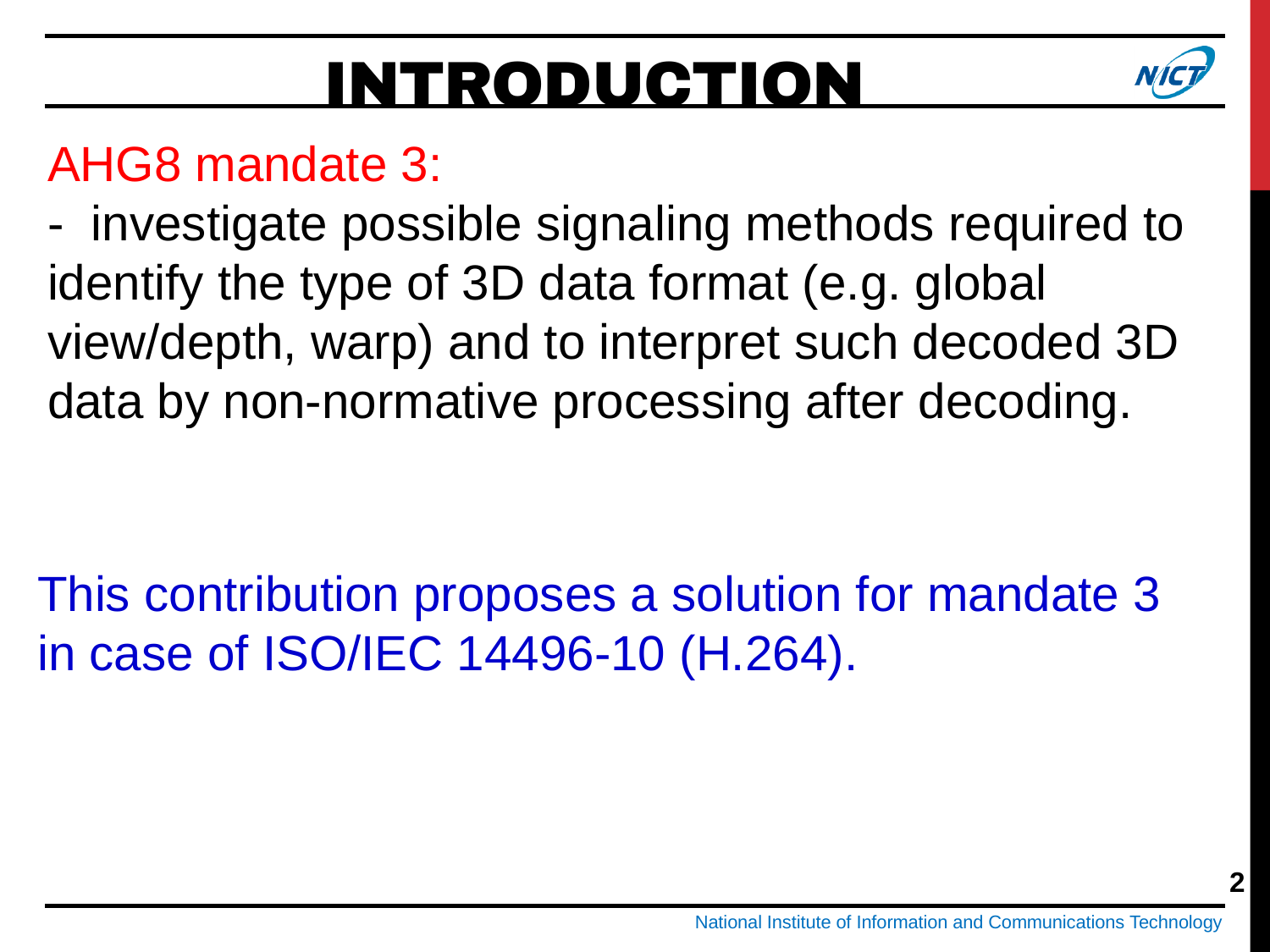

Introduction
AHG8 mandate 3:
-  investigate possible signaling methods required to identify the type of 3D data format (e.g. global view/depth, warp) and to interpret such decoded 3D data by non-normative processing after decoding.
This contribution proposes a solution for mandate 3 in case of ISO/IEC 14496-10 (H.264).
2